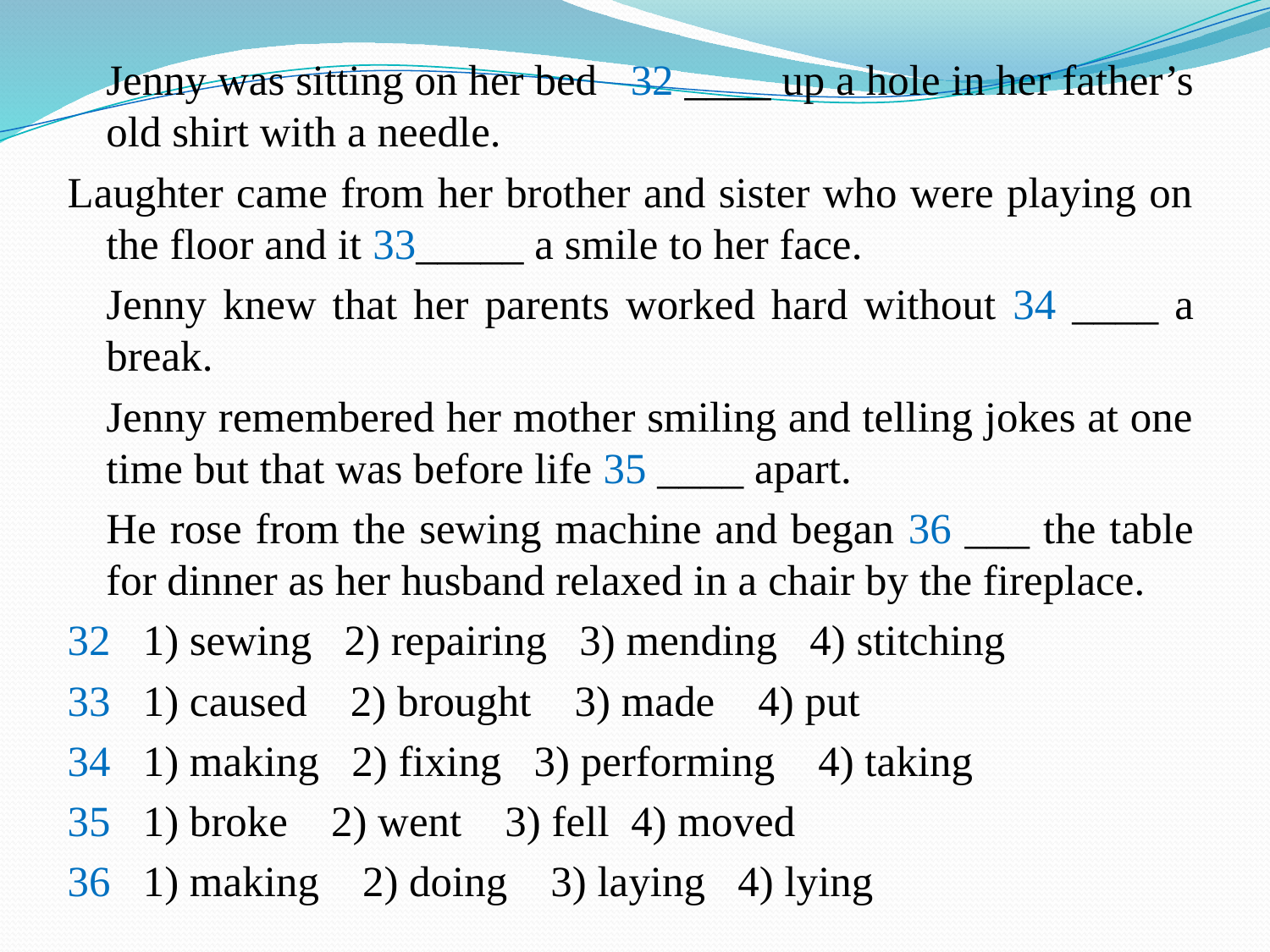

Jenny was sitting on her bed   32 ____ up a hole in her father’s old shirt with a needle.
Laughter came from her brother and sister who were playing on the floor and it 33_____ a smile to her face.
		Jenny knew that her parents worked hard without 34 ____ a break.
		Jenny remembered her mother smiling and telling jokes at one time but that was before life 35 ____ apart.
		He rose from the sewing machine and began 36 ___ the table for dinner as her husband relaxed in a chair by the fireplace.
32   1) sewing   2) repairing   3) mending   4) stitching
33   1) caused    2) brought    3) made    4) put
34   1) making   2) fixing   3) performing    4) taking
35   1) broke    2) went    3) fell  4) moved
36   1) making    2) doing    3) laying   4) lying

#